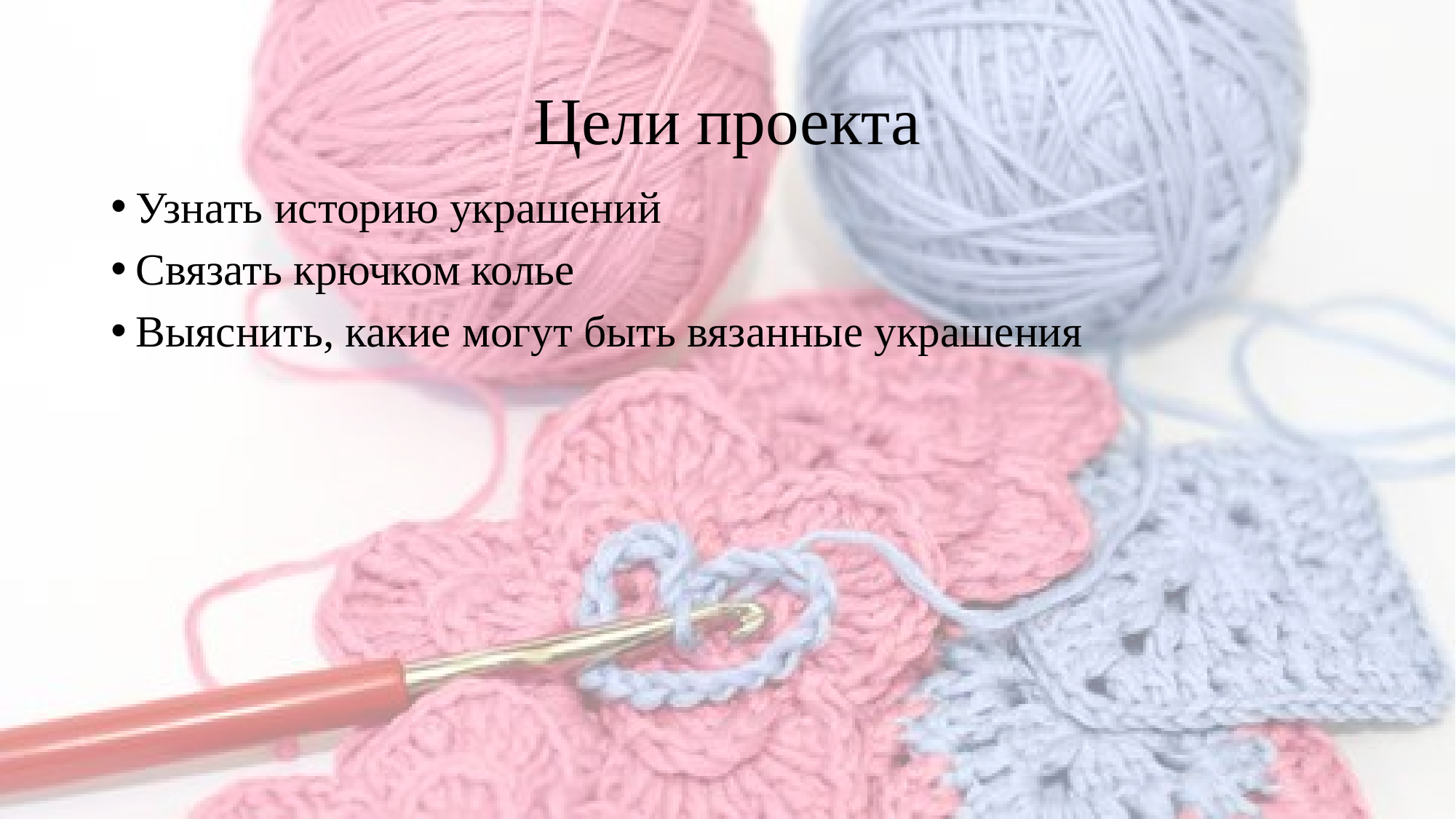

# Цели проекта
Узнать историю украшений
Связать крючком колье
Выяснить, какие могут быть вязанные украшения